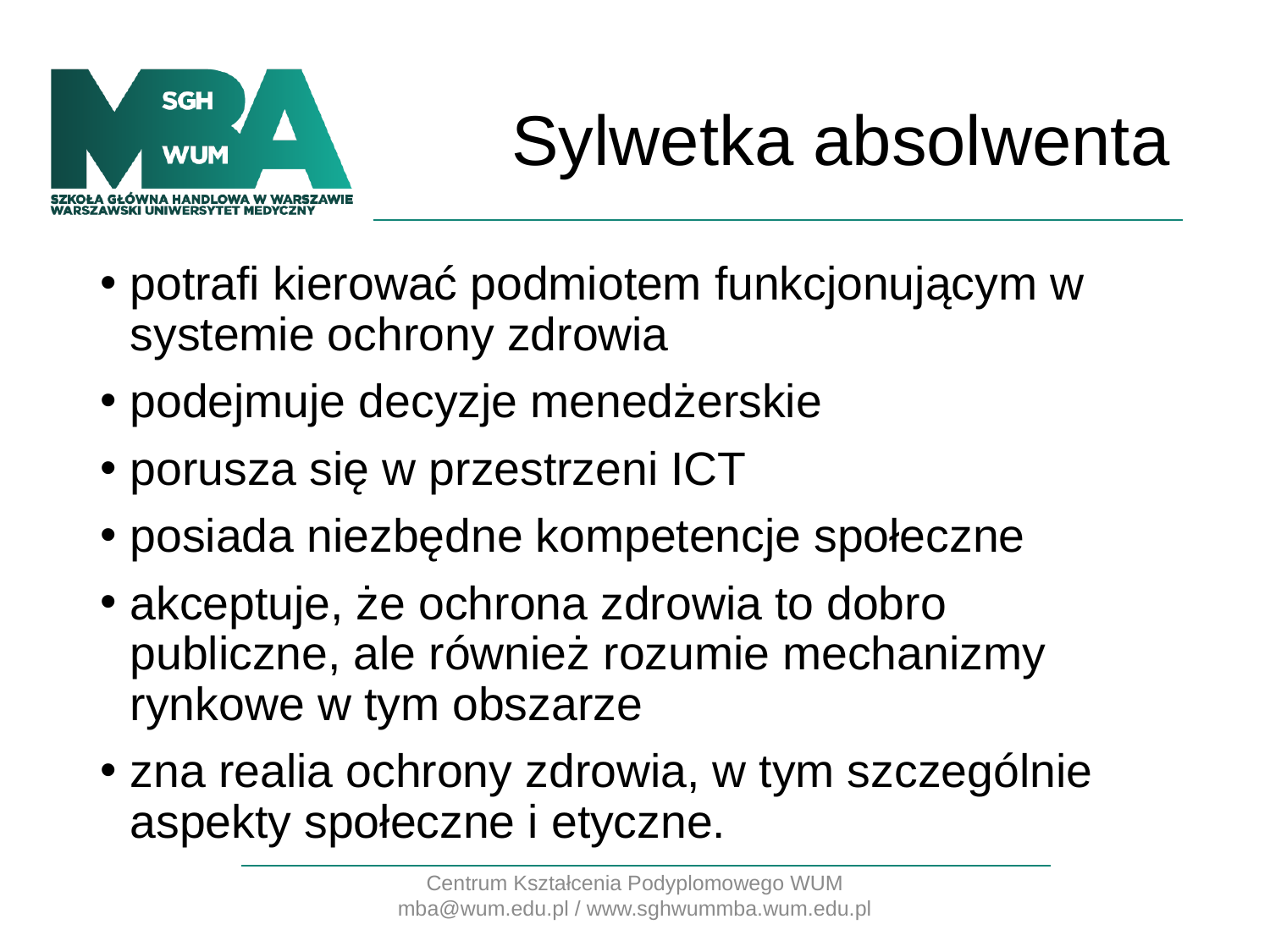

# Sylwetka absolwenta
potrafi kierować podmiotem funkcjonującym w systemie ochrony zdrowia
podejmuje decyzje menedżerskie
porusza się w przestrzeni ICT
posiada niezbędne kompetencje społeczne
akceptuje, że ochrona zdrowia to dobro publiczne, ale również rozumie mechanizmy rynkowe w tym obszarze
zna realia ochrony zdrowia, w tym szczególnie aspekty społeczne i etyczne.

Centrum Kształcenia Podyplomowego WUM
mba@wum.edu.pl / www.sghwummba.wum.edu.pl